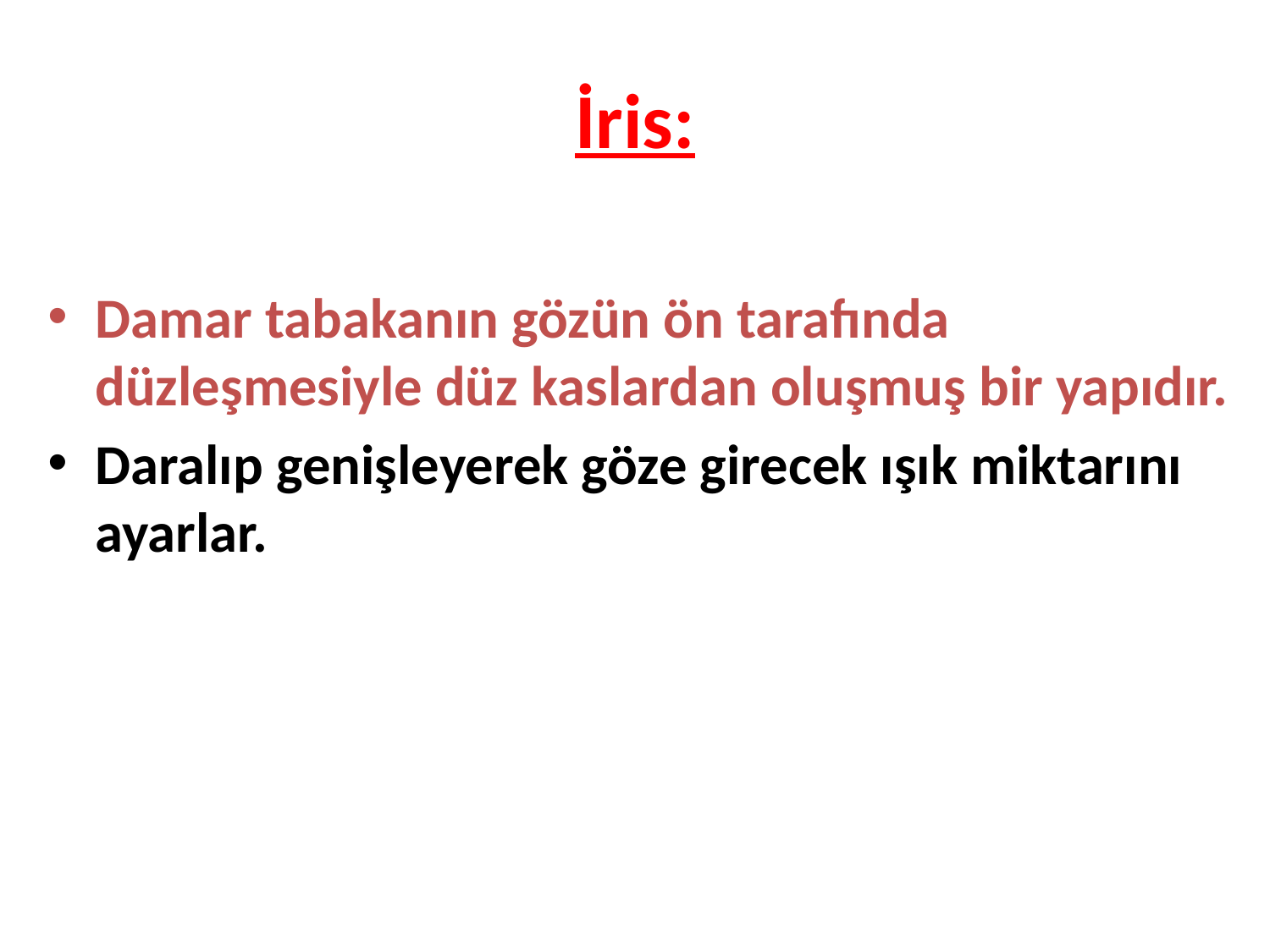

# İris:
Damar tabakanın gözün ön tarafında düzleşmesiyle düz kaslardan oluşmuş bir yapıdır.
Daralıp genişleyerek göze girecek ışık miktarını ayarlar.